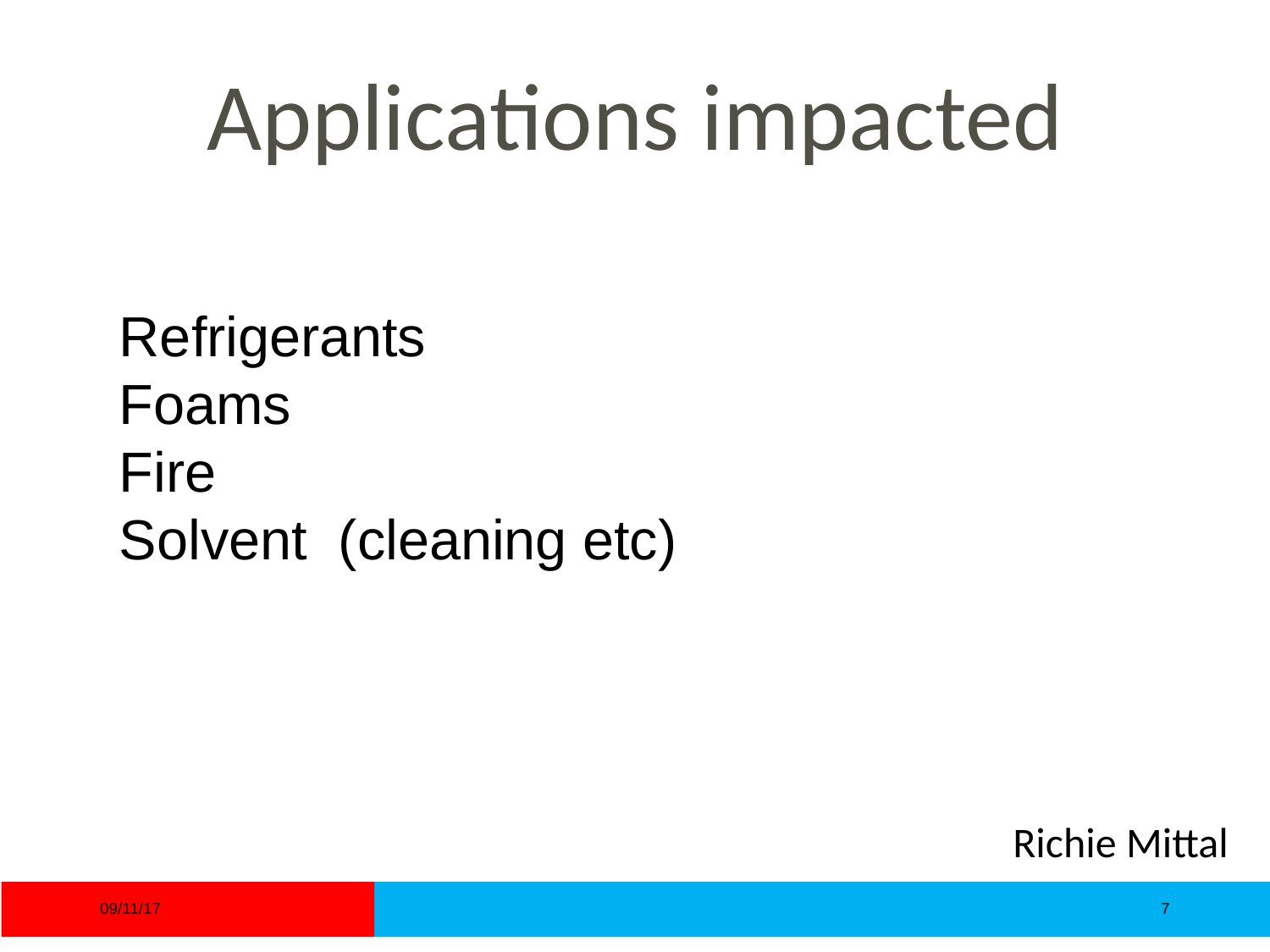

# Applications impacted
Refrigerants
Foams
Fire
Solvent  (cleaning etc)
Richie Mittal
09/11/17
7